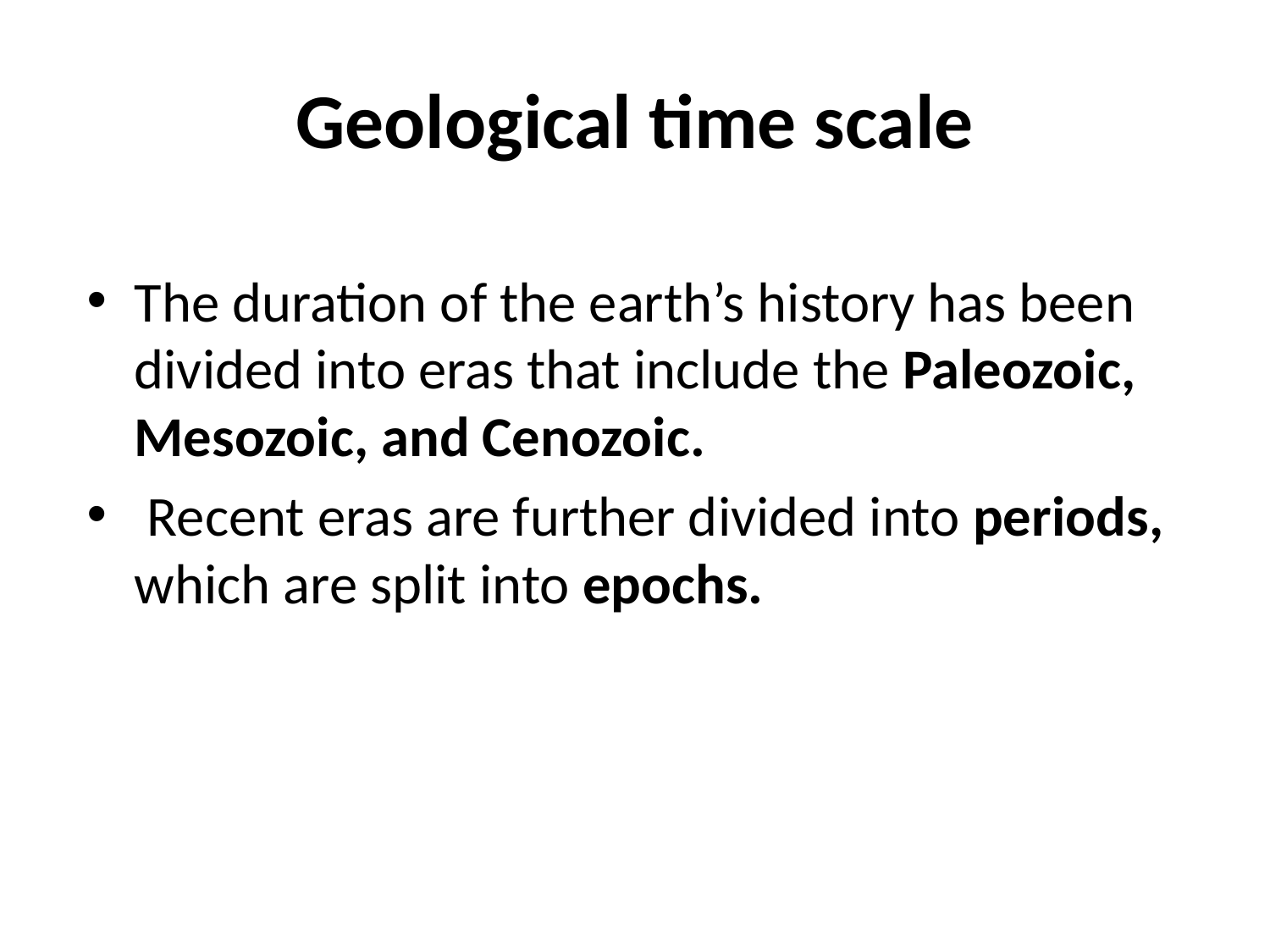

# Geological time scale

The duration of the earth’s history has been divided into eras that include the Paleozoic, Mesozoic, and Cenozoic.
 Recent eras are further divided into periods, which are split into epochs.